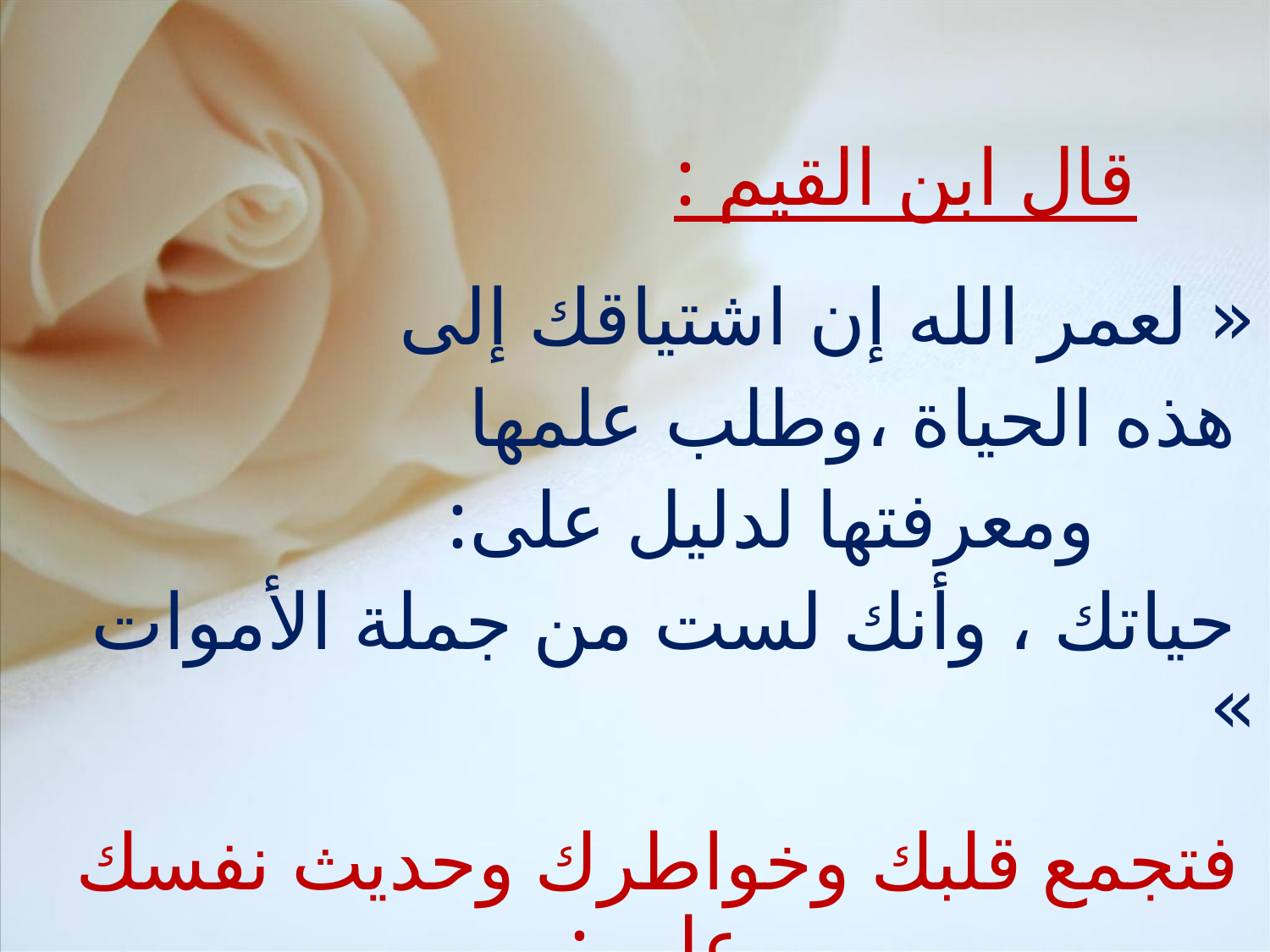

قال ابن القيم :

« لعمر الله إن اشتياقك إلى
 هذه الحياة ،وطلب علمها
        ومعرفتها لدليل على:
 حياتك ، وأنك لست من جملة الأموات »

فتجمع قلبك وخواطرك وحديث نفسك على :
        إرادة ربك ، وطلبه والقرب منه سبحانه .